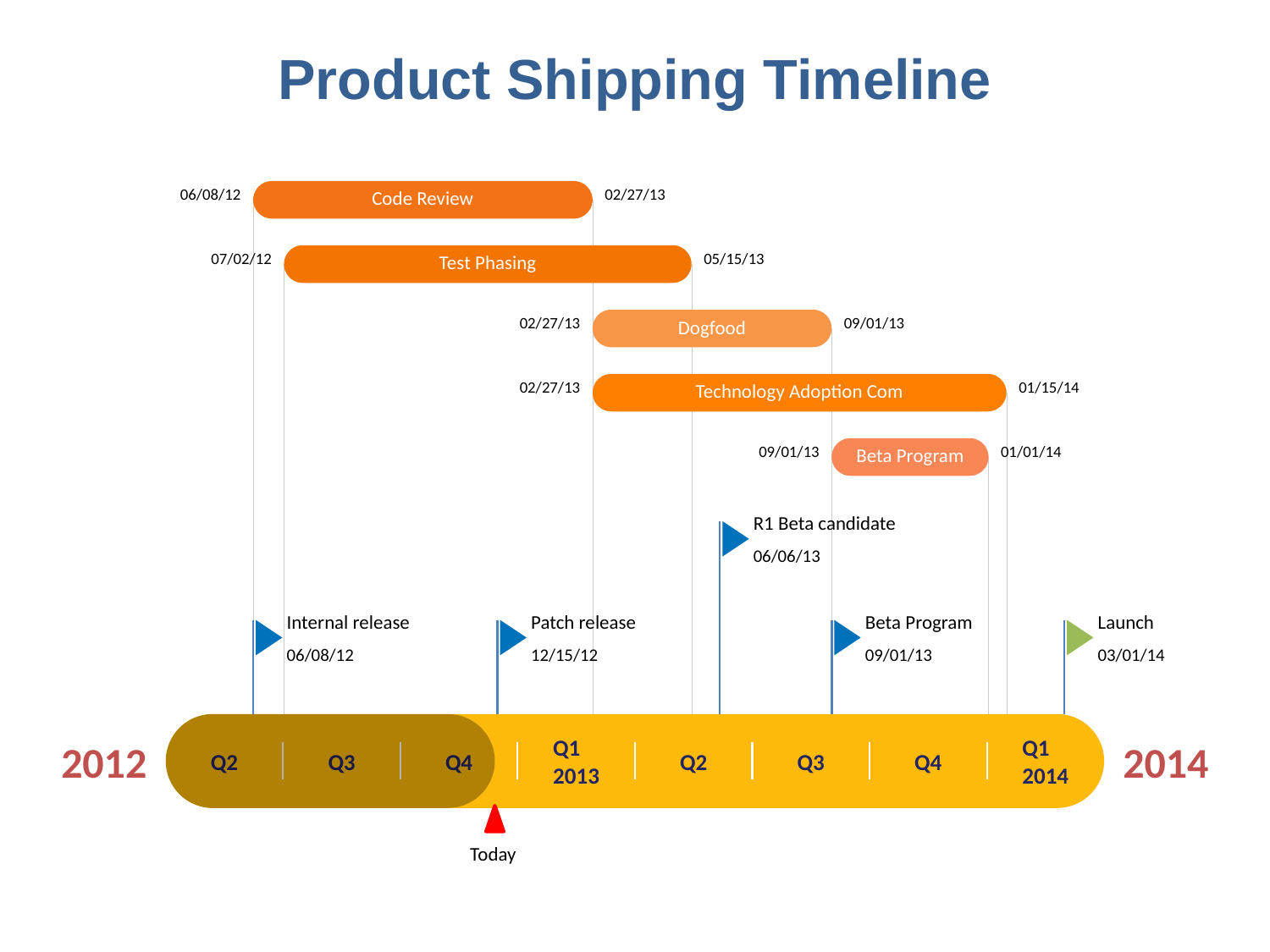

# Product Shipping Timeline
06/08/12
02/27/13
Code Review
07/02/12
05/15/13
Test Phasing
02/27/13
09/01/13
Dogfood
02/27/13
01/15/14
Technology Adoption Com
09/01/13
01/01/14
Beta Program
R1 Beta candidate

06/06/13
Internal release
Patch release
Beta Program
Launch

06/08/12
12/15/12
09/01/13
03/01/14
2012

Q2

Q3
Q4
Q1
2013
Q2
Q3
Q4
Q1
2014
2014

Today